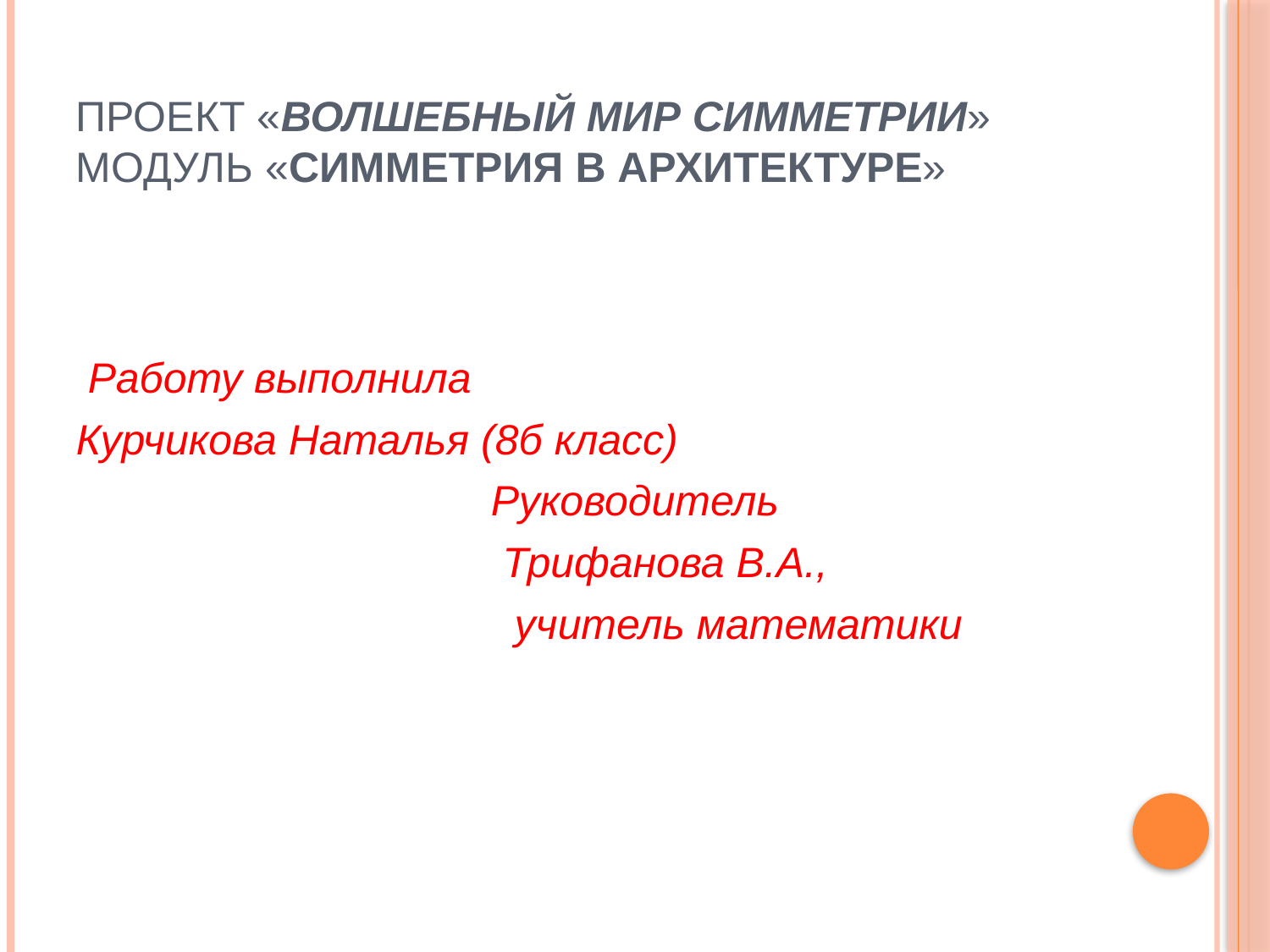

# Проект «Волшебный мир симметрии» модуль «Симметрия в архитектуре»

 Работу выполнила
Курчикова Наталья (8б класс)
                                   Руководитель
                                    Трифанова В.А.,
                                     учитель математики